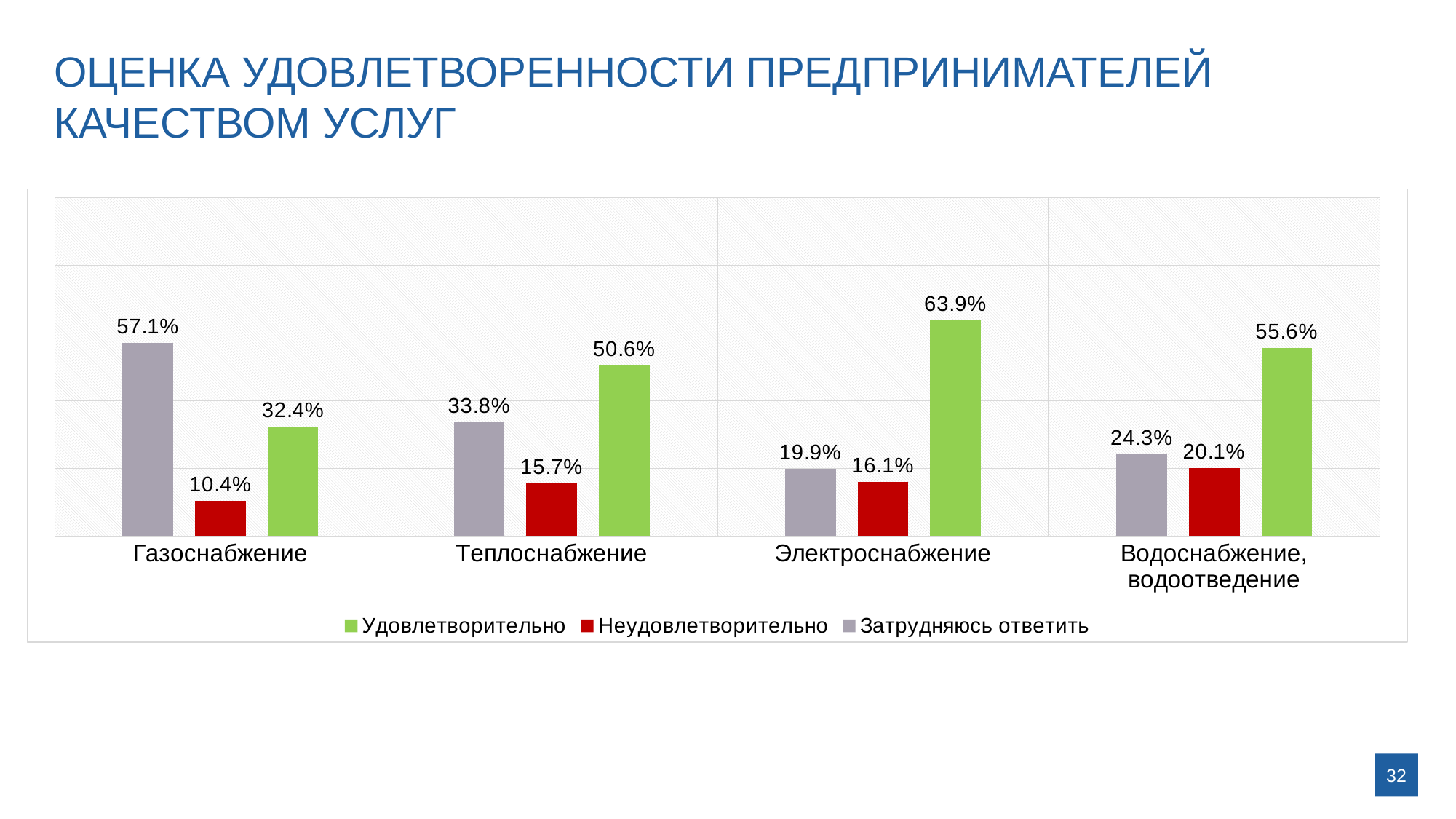

ОЦЕНКА УДОВЛЕТВОРЕННОСТИ ПРЕДПРИНИМАТЕЛЕЙ
КАЧЕСТВОМ УСЛУГ

### Chart

| Category | Удовлетворительно | Неудовлетворительно | Затрудняюсь ответить |
|---|---|---|---|
| Водоснабжение, водоотведение | 0.556 | 0.201 | 0.243 |
| Электроснабжение | 0.639 | 0.161 | 0.199 |
| Теплоснабжение | 0.506 | 0.157 | 0.338 |
| Газоснабжение | 0.324 | 0.104 | 0.5713 |
32